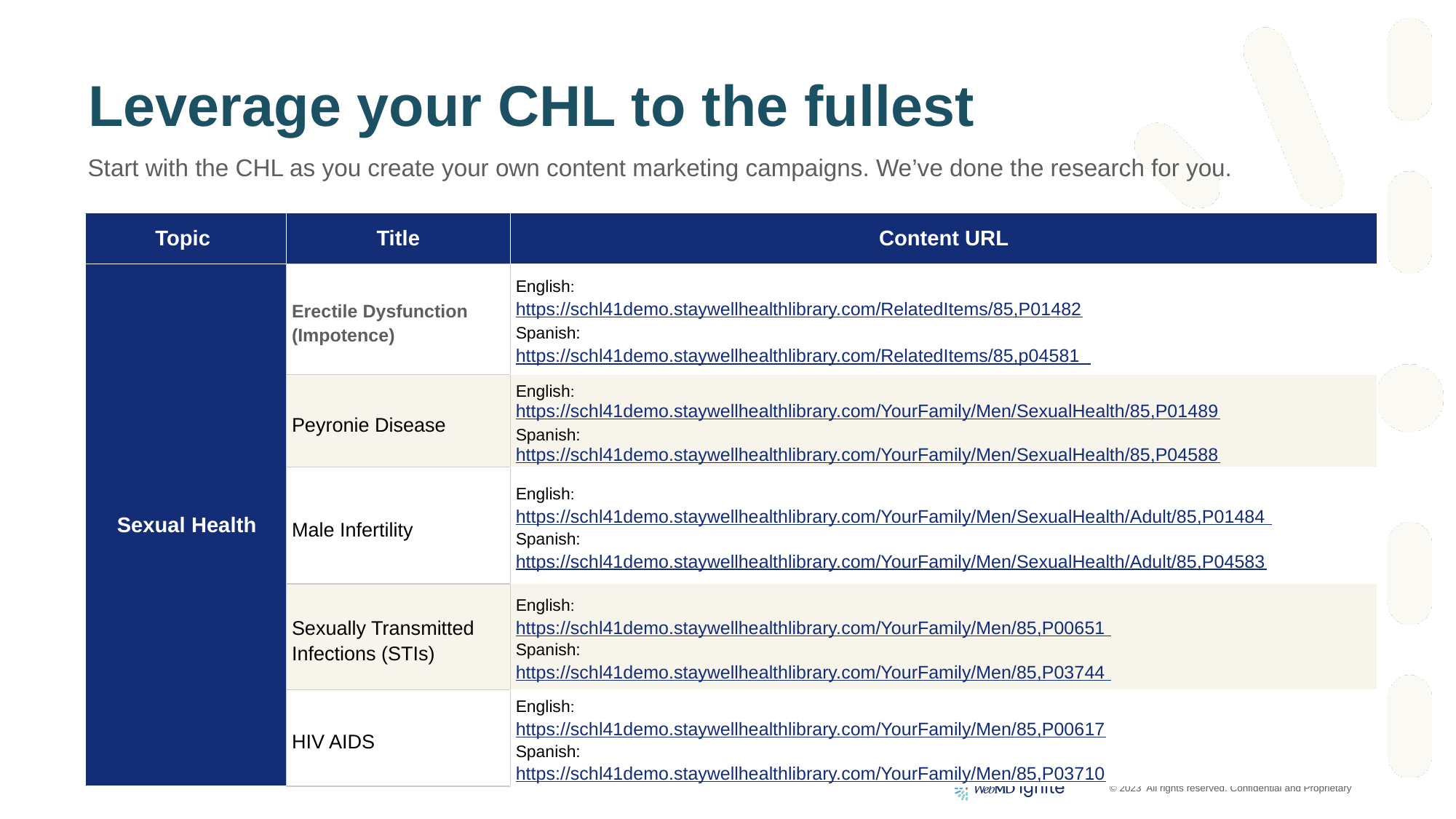

# Leverage your CHL to the fullest
Start with the CHL as you create your own content marketing campaigns. We’ve done the research for you.
| Topic | Title | Content URL |
| --- | --- | --- |
| Sexual Health | Erectile Dysfunction (Impotence) | English: https://schl41demo.staywellhealthlibrary.com/RelatedItems/85,P01482 Spanish: https://schl41demo.staywellhealthlibrary.com/RelatedItems/85,p04581 |
|  | Peyronie Disease | English: https://schl41demo.staywellhealthlibrary.com/YourFamily/Men/SexualHealth/85,P01489 Spanish: https://schl41demo.staywellhealthlibrary.com/YourFamily/Men/SexualHealth/85,P04588 |
|  | Male Infertility | English: https://schl41demo.staywellhealthlibrary.com/YourFamily/Men/SexualHealth/Adult/85,P01484 Spanish: https://schl41demo.staywellhealthlibrary.com/YourFamily/Men/SexualHealth/Adult/85,P04583 |
|  | Sexually Transmitted Infections (STIs) | English: https://schl41demo.staywellhealthlibrary.com/YourFamily/Men/85,P00651 Spanish: https://schl41demo.staywellhealthlibrary.com/YourFamily/Men/85,P03744 |
|  | HIV AIDS | English: https://schl41demo.staywellhealthlibrary.com/YourFamily/Men/85,P00617 Spanish: https://schl41demo.staywellhealthlibrary.com/YourFamily/Men/85,P03710 |